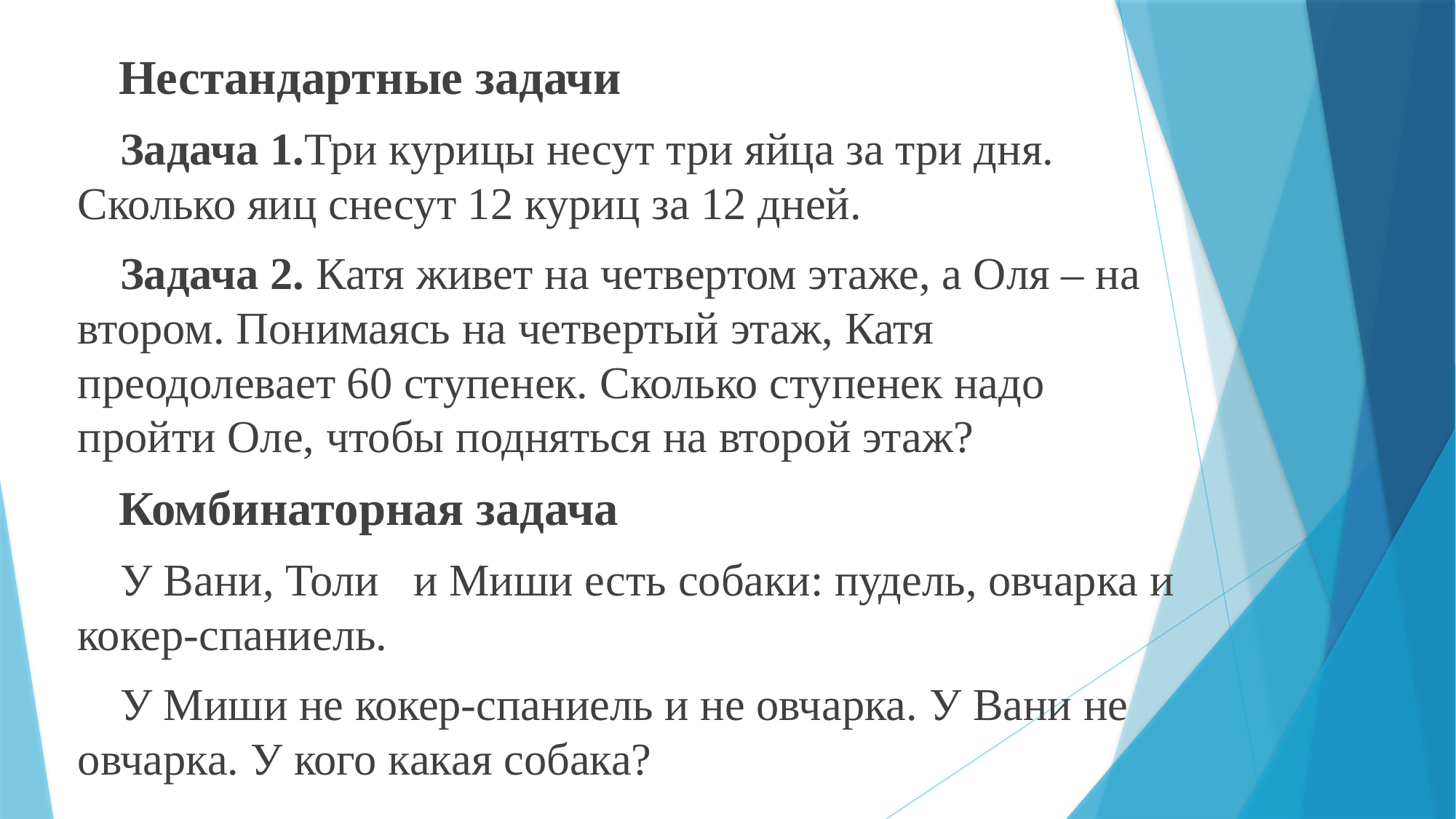

Нестандартные задачи
Задача 1.Три курицы несут три яйца за три дня. Сколько яиц снесут 12 куриц за 12 дней.
Задача 2. Катя живет на четвертом этаже, а Оля – на втором. Понимаясь на четвертый этаж, Катя преодолевает 60 ступенек. Сколько ступенек надо пройти Оле, чтобы подняться на второй этаж?
	Комбинаторная задача
У Вани, Толи   и Миши есть собаки: пудель, овчарка и кокер-спаниель.
У Миши не кокер-спаниель и не овчарка. У Вани не овчарка. У кого какая собака?